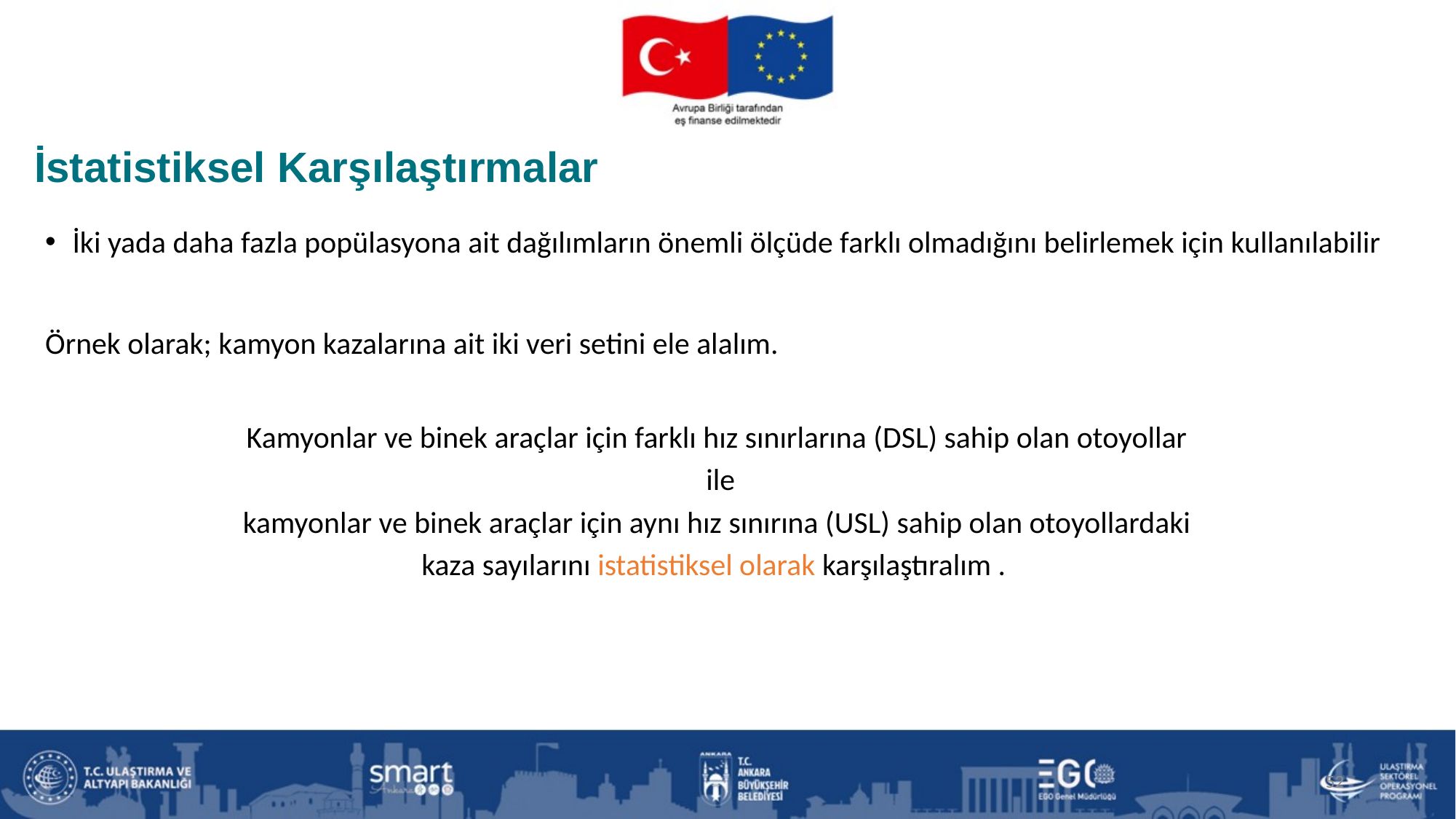

İstatistiksel Karşılaştırmalar

İki yada daha fazla popülasyona ait dağılımların önemli ölçüde farklı olmadığını belirlemek için kullanılabilir

Örnek olarak; kamyon kazalarına ait iki veri setini ele alalım.

Kamyonlar ve binek araçlar için farklı hız sınırlarına (DSL) sahip olan otoyollar
ile
kamyonlar ve binek araçlar için aynı hız sınırına (USL) sahip olan otoyollardaki
kaza sayılarını istatistiksel olarak karşılaştıralım .

52